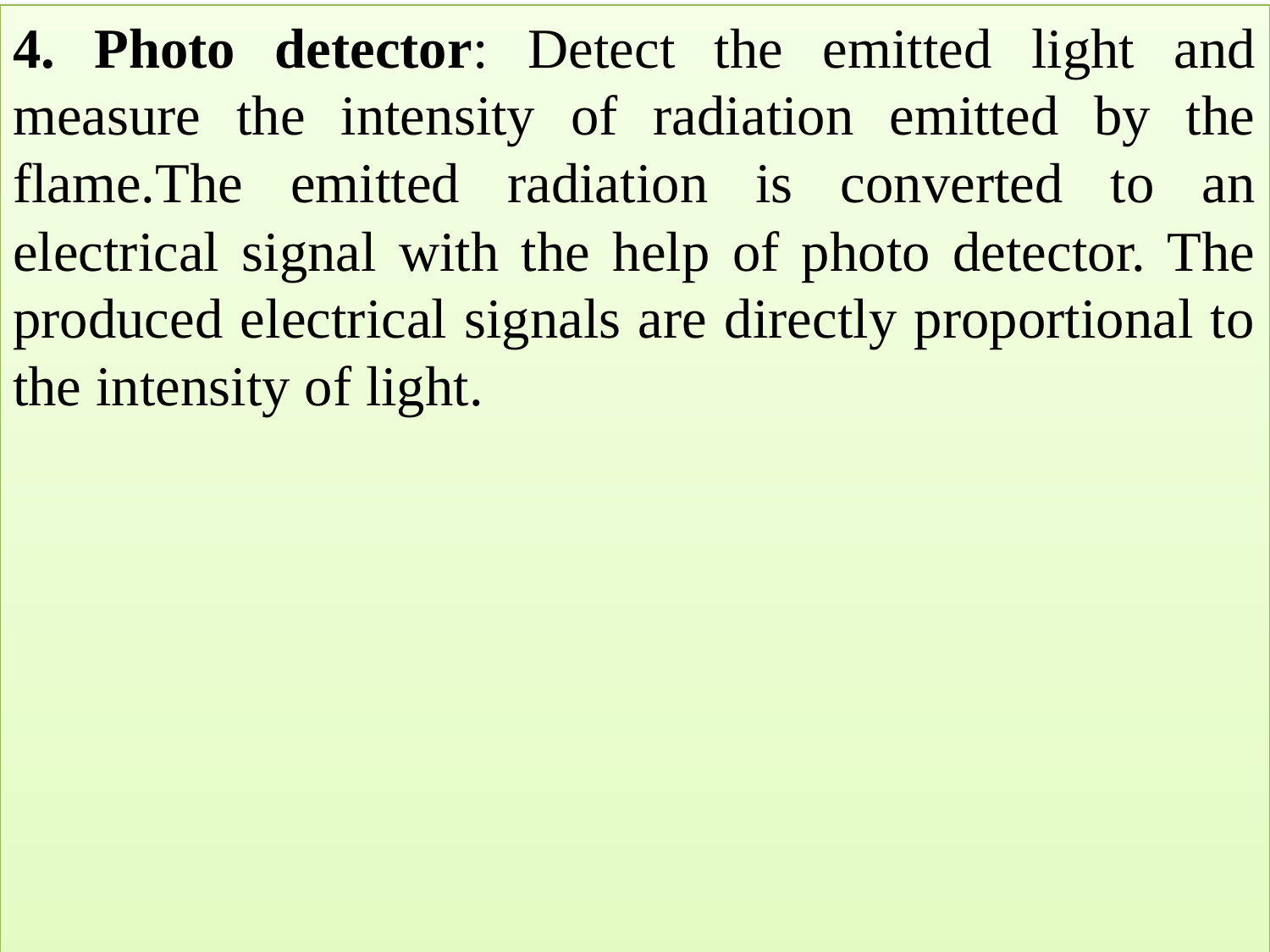

4. Photo detector: Detect the emitted light and measure the intensity of radiation emitted by the flame.The emitted radiation is converted to an electrical signal with the help of photo detector. The produced electrical signals are directly proportional to the intensity of light.